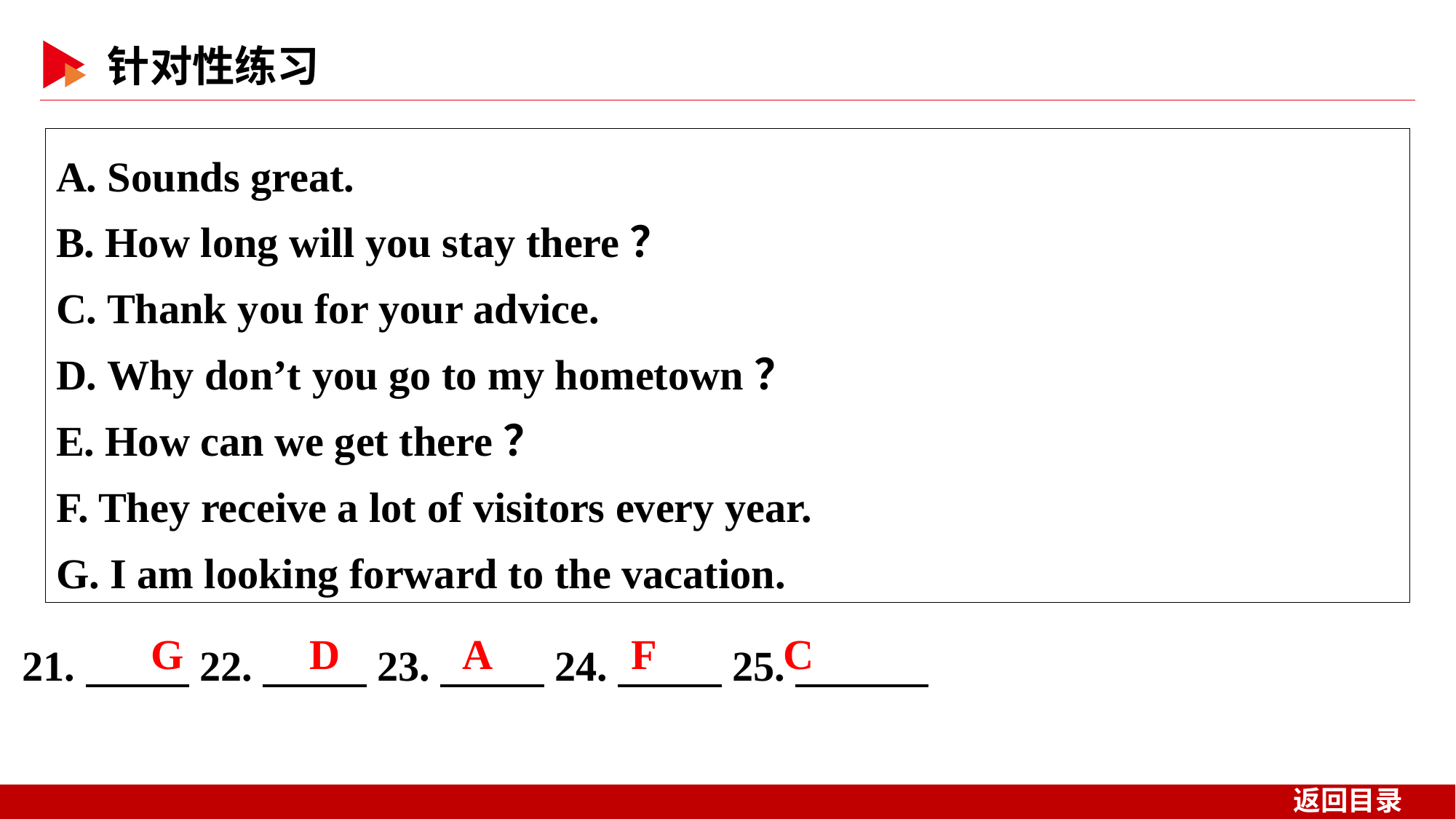

A. Sounds great.
B. How long will you stay there？
C. Thank you for your advice.
D. Why don’t you go to my hometown？
E. How can we get there？
F. They receive a lot of visitors every year.
G. I am looking forward to the vacation.
21.　  　22.　  　23.　  　24.　  　25.
G
D
A
F
C